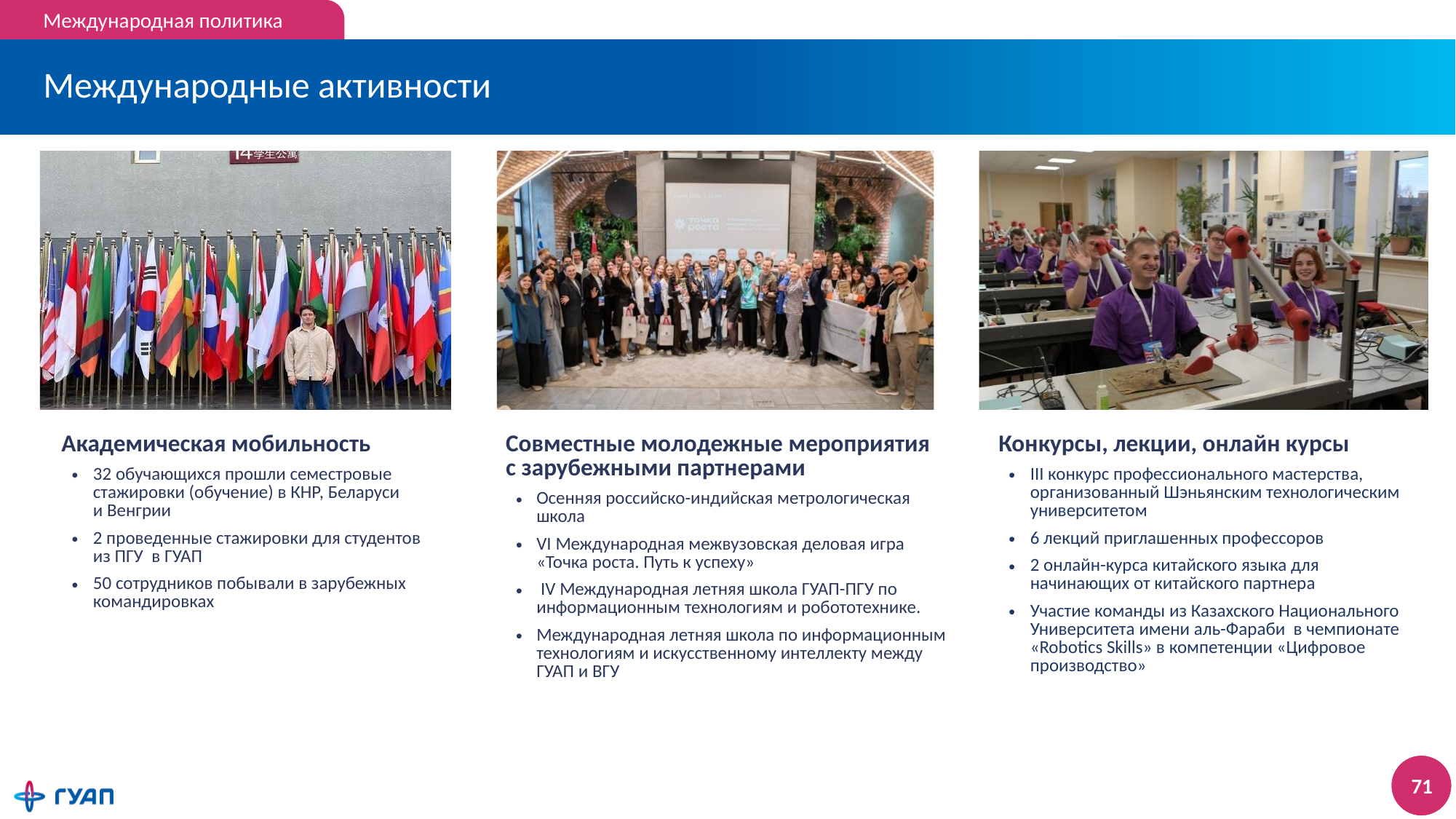

Международная политика
# Международные активности

|  |  |  |
| --- | --- | --- |
| Академическая мобильность 32 обучающихся прошли семестровые стажировки (обучение) в КНР, Беларуси и Венгрии 2 проведенные стажировки для студентов из ПГУ в ГУАП 50 сотрудников побывали в зарубежных командировках | Совместные молодежные мероприятия с зарубежными партнерами Осенняя российско-индийская метрологическая школа VI Международная межвузовская деловая игра «Точка роста. Путь к успеху» IV Международная летняя школа ГУАП-ПГУ по информационным технологиям и робототехнике. Международная летняя школа по информационным технологиям и искусственному интеллекту между ГУАП и ВГУ | Конкурсы, лекции, онлайн курсы III конкурс профессионального мастерства, организованный Шэньянским технологическим университетом 6 лекций приглашенных профессоров 2 онлайн-курса китайского языка для начинающих от китайского партнера Участие команды из Казахского Национального Университета имени аль-Фараби в чемпионате «Robotics Skills» в компетенции «Цифровое производство» |

71